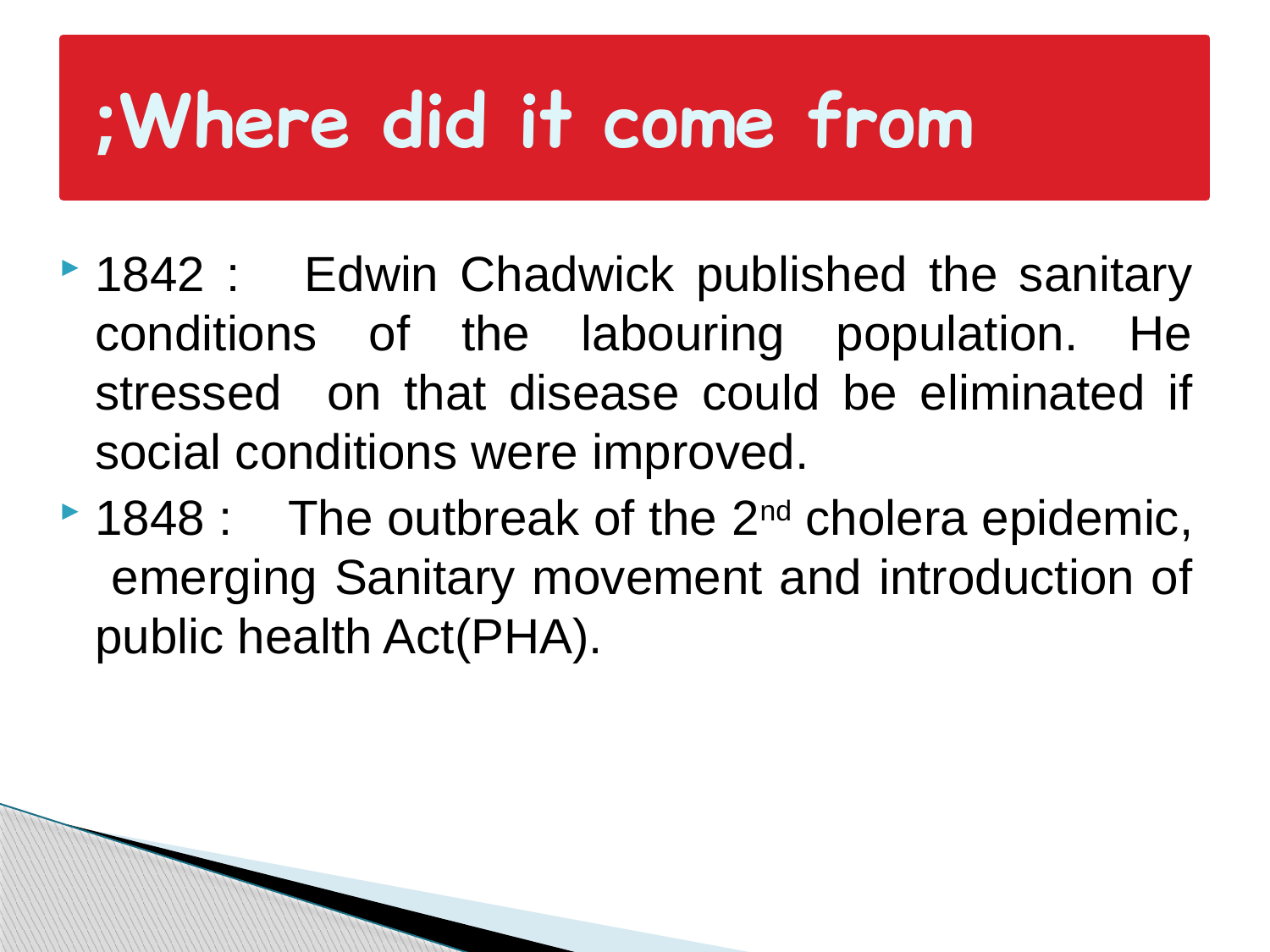

# Where did it come from;
1842 :   Edwin Chadwick published the sanitary conditions of the labouring population. He stressed  on that disease could be eliminated if social conditions were improved.
1848 :    The outbreak of the 2nd cholera epidemic,  emerging Sanitary movement and introduction of public health Act(PHA).